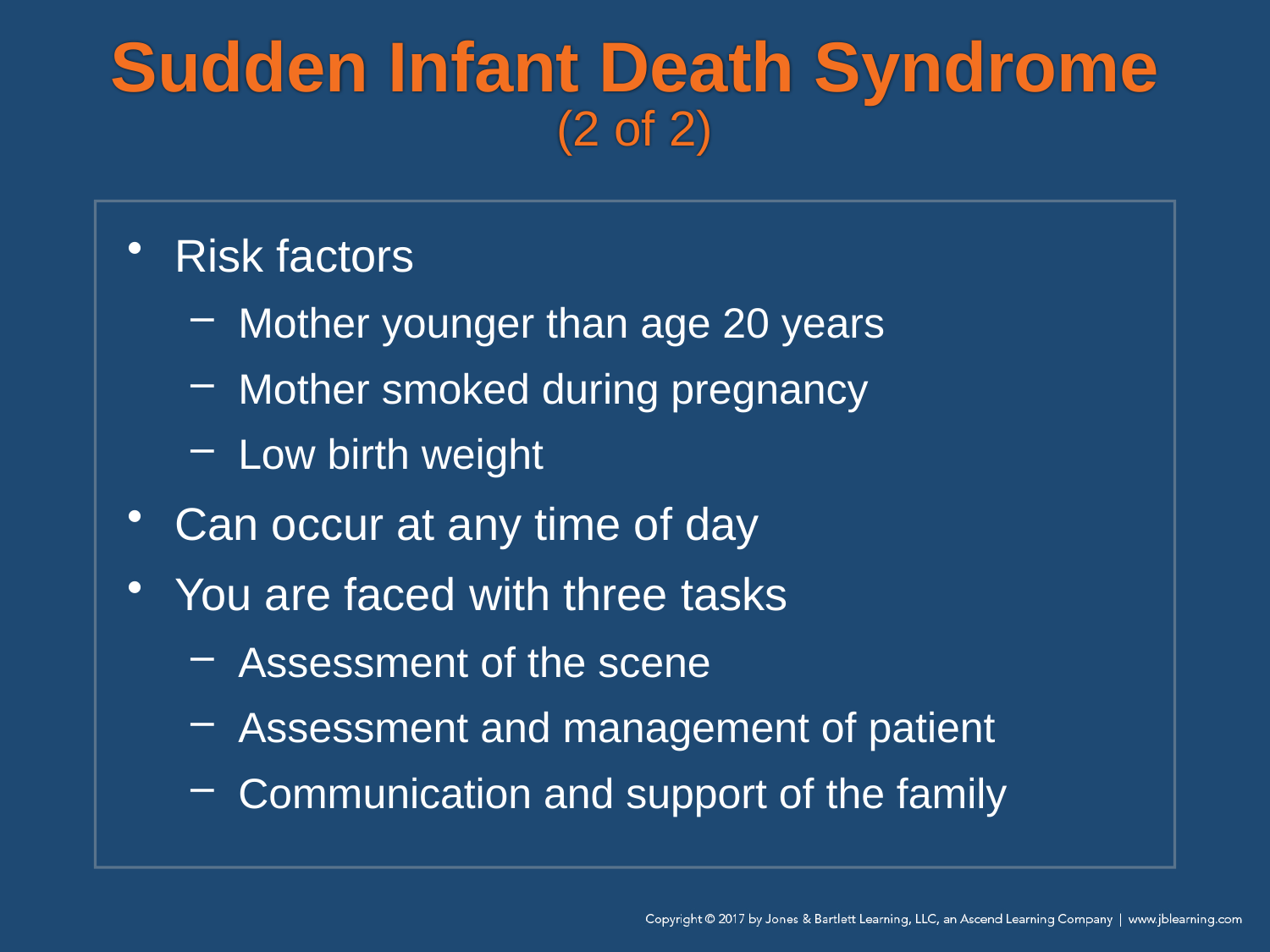

# Sudden Infant Death Syndrome (2 of 2)
Risk factors
Mother younger than age 20 years
Mother smoked during pregnancy
Low birth weight
Can occur at any time of day
You are faced with three tasks
Assessment of the scene
Assessment and management of patient
Communication and support of the family